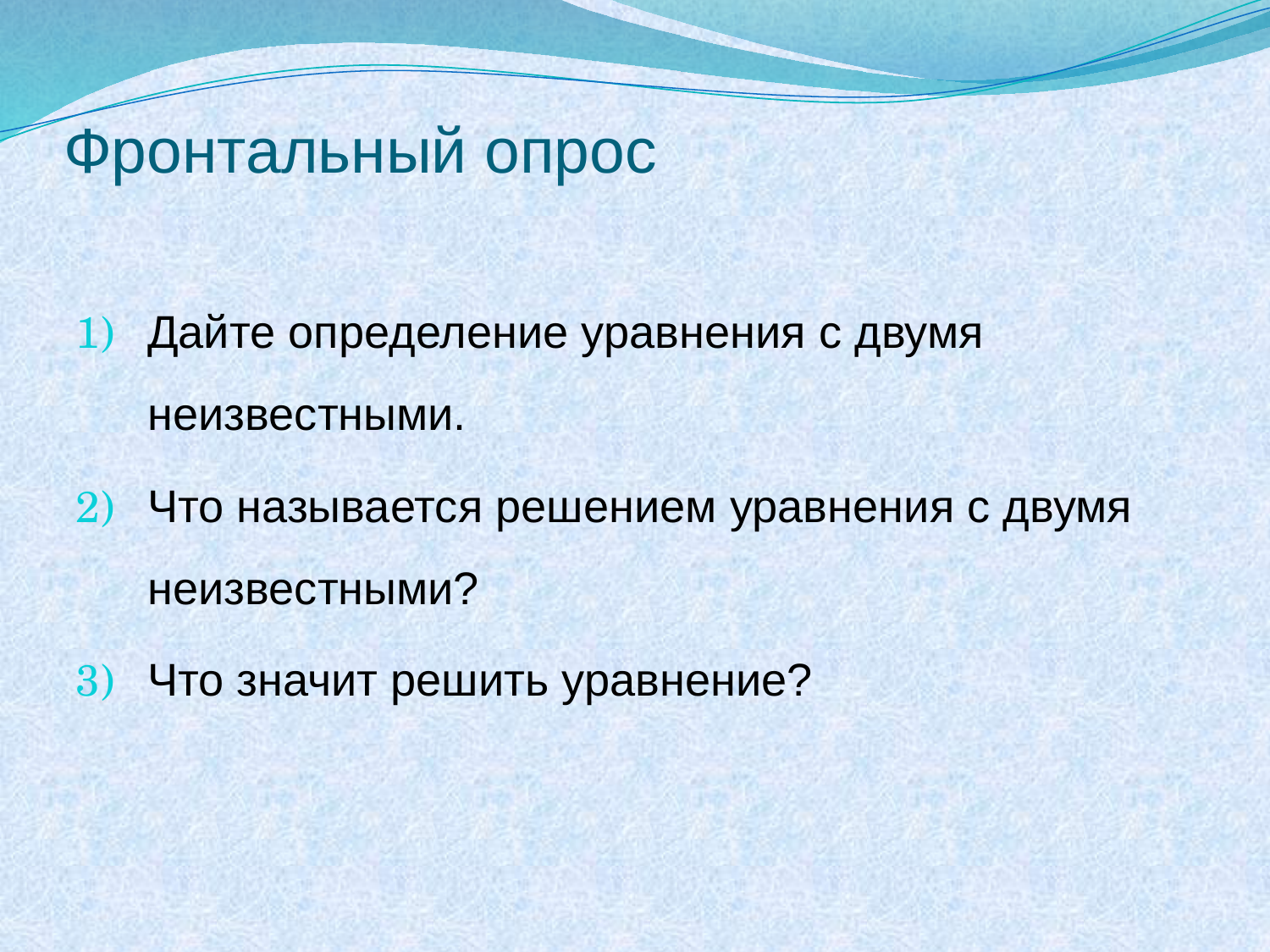

# Фронтальный опрос
Дайте определение уравнения с двумя неизвестными.
Что называется решением уравнения с двумя неизвестными?
Что значит решить уравнение?